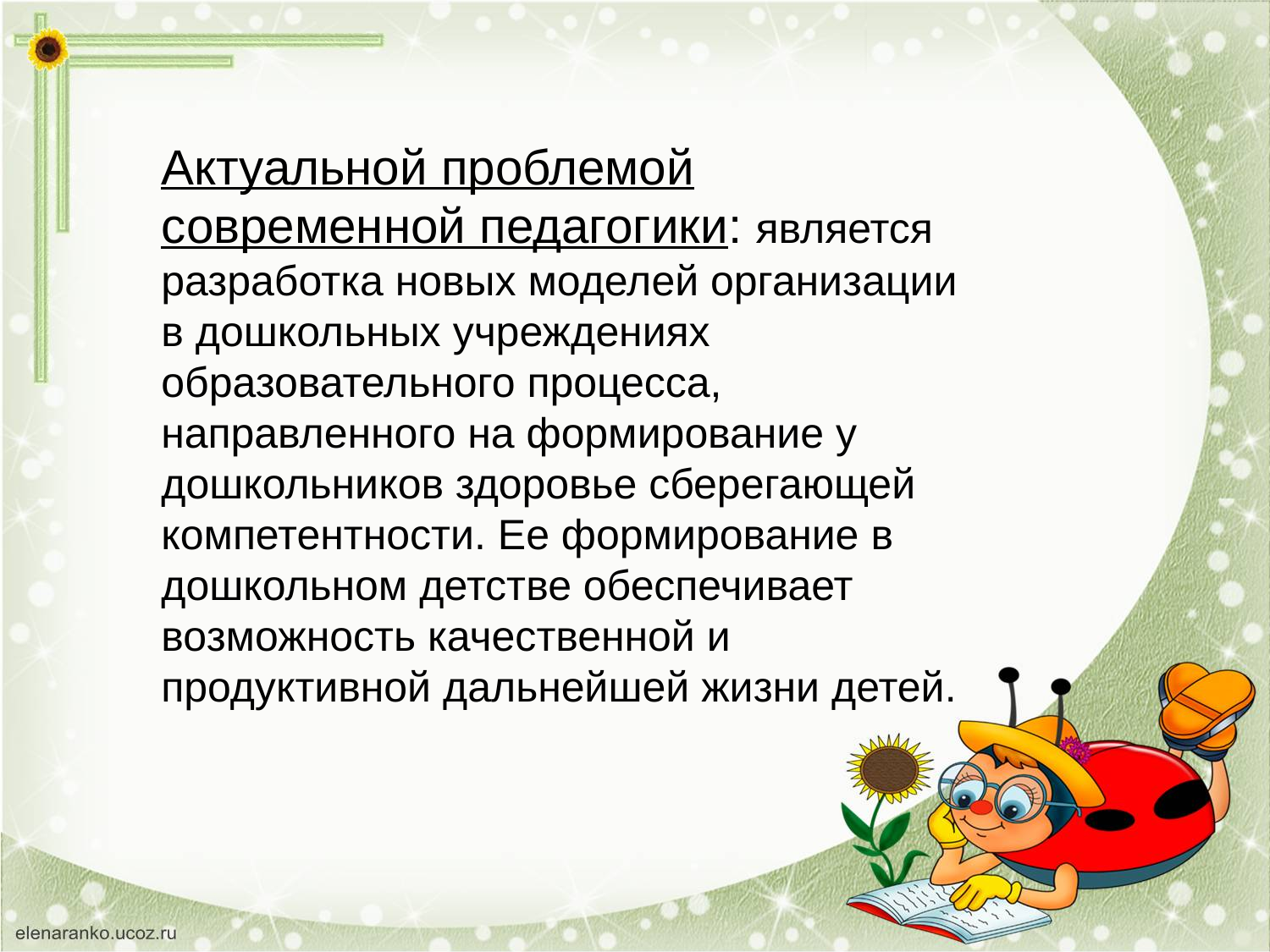

Актуальной проблемой современной педагогики: является разработка новых моделей организации в дошкольных учреждениях образовательного процесса, направленного на формирование у дошкольников здоровье сберегающей компетентности. Ее формирование в дошкольном детстве обеспечивает возможность качественной и продуктивной дальнейшей жизни детей.